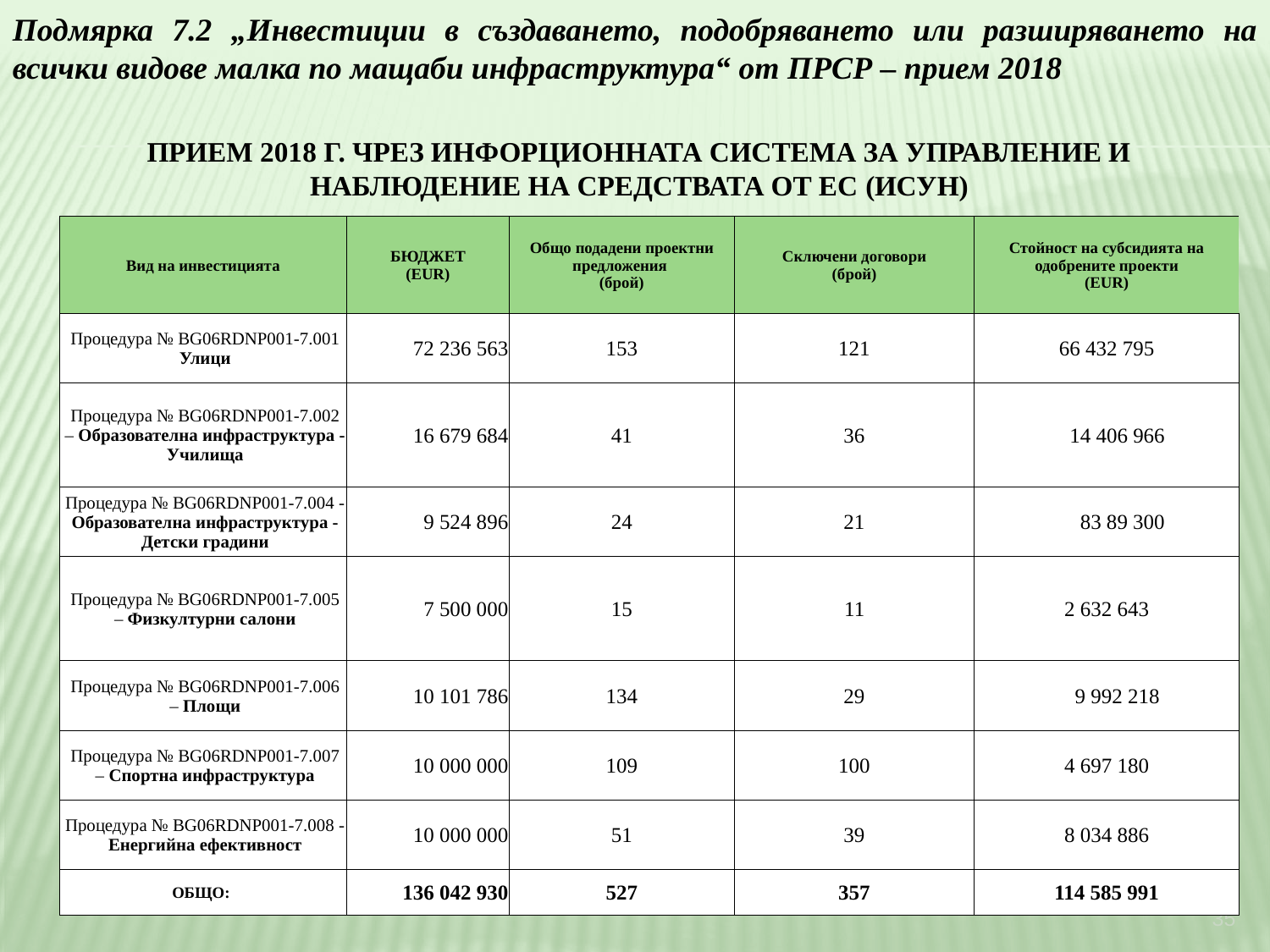

Подмярка 7.2 „Инвестиции в създаването, подобряването или разширяването на всички видове малка по мащаби инфраструктура“ от ПРСР – прием 2018
ПРИЕМ 2018 Г. ЧРЕЗ ИНФОРЦИОННАТА СИСТЕМА ЗА УПРАВЛЕНИЕ И НАБЛЮДЕНИЕ НА СРЕДСТВАТА ОТ ЕС (ИСУН)
| Вид на инвестицията | БЮДЖЕТ (EUR) | Общо подадени проектни предложения (брой) | Сключени договори (брой) | Стойност на субсидията на одобрените проекти (EUR) |
| --- | --- | --- | --- | --- |
| Процедура № BG06RDNP001-7.001 Улици | 72 236 563 | 153 | 121 | 66 432 795 |
| Процедура № BG06RDNP001-7.002 – Образователна инфраструктура - Училища | 16 679 684 | 41 | 36 | 14 406 966 |
| Процедура № BG06RDNP001-7.004 - Образователна инфраструктура - Детски градини | 9 524 896 | 24 | 21 | 83 89 300 |
| Процедура № BG06RDNP001-7.005 – Физкултурни салони | 7 500 000 | 15 | 11 | 2 632 643 |
| Процедура № BG06RDNP001-7.006 – Площи | 10 101 786 | 134 | 29 | 9 992 218 |
| Процедура № BG06RDNP001-7.007 – Спортна инфраструктура | 10 000 000 | 109 | 100 | 4 697 180 |
| Процедура № BG06RDNP001-7.008 - Енергийна ефективност | 10 000 000 | 51 | 39 | 8 034 886 |
| ОБЩО: | 136 042 930 | 527 | 357 | 114 585 991 |
35